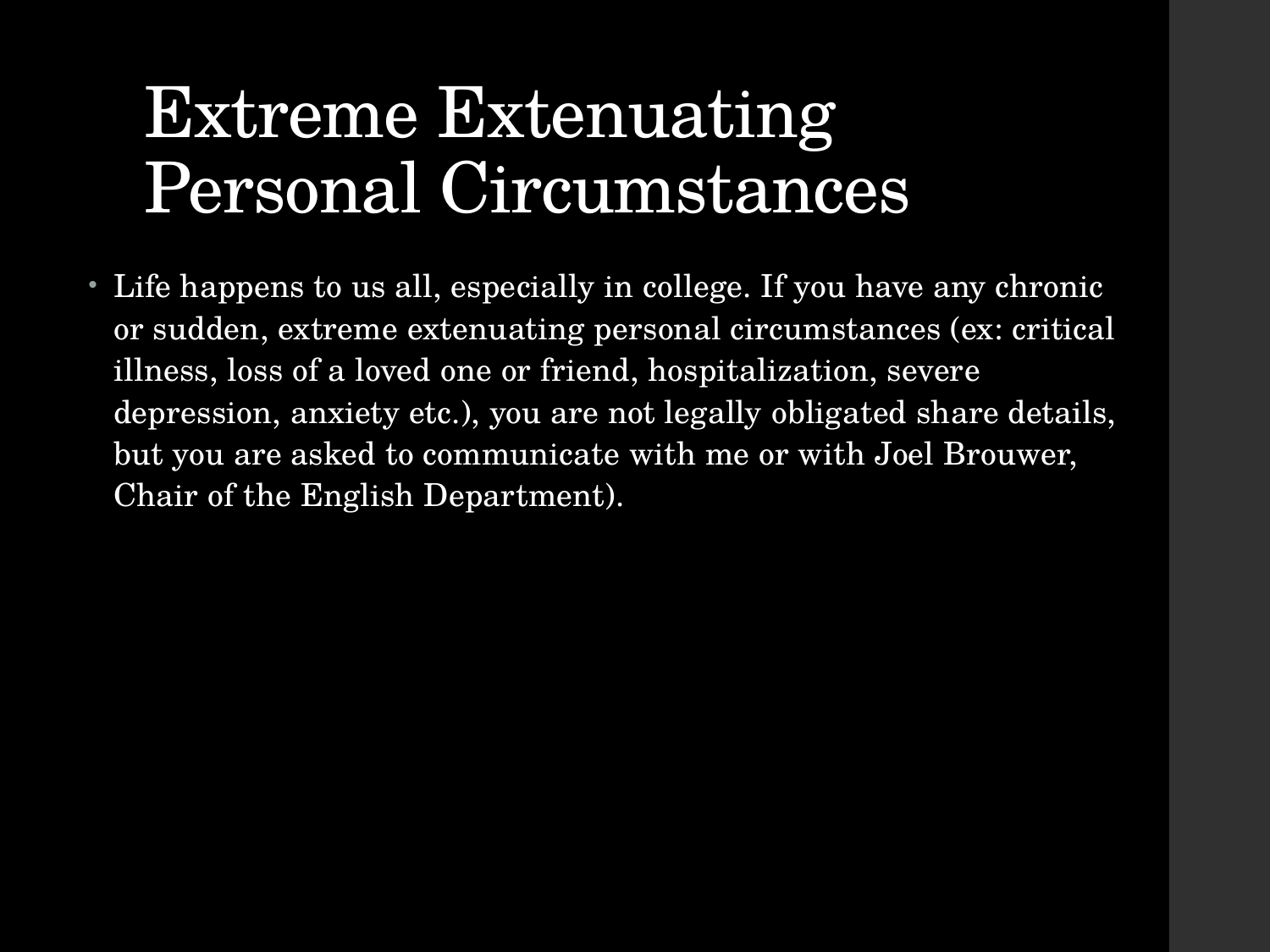

# Extreme Extenuating Personal Circumstances
Life happens to us all, especially in college. If you have any chronic or sudden, extreme extenuating personal circumstances (ex: critical illness, loss of a loved one or friend, hospitalization, severe depression, anxiety etc.), you are not legally obligated share details, but you are asked to communicate with me or with Joel Brouwer, Chair of the English Department).